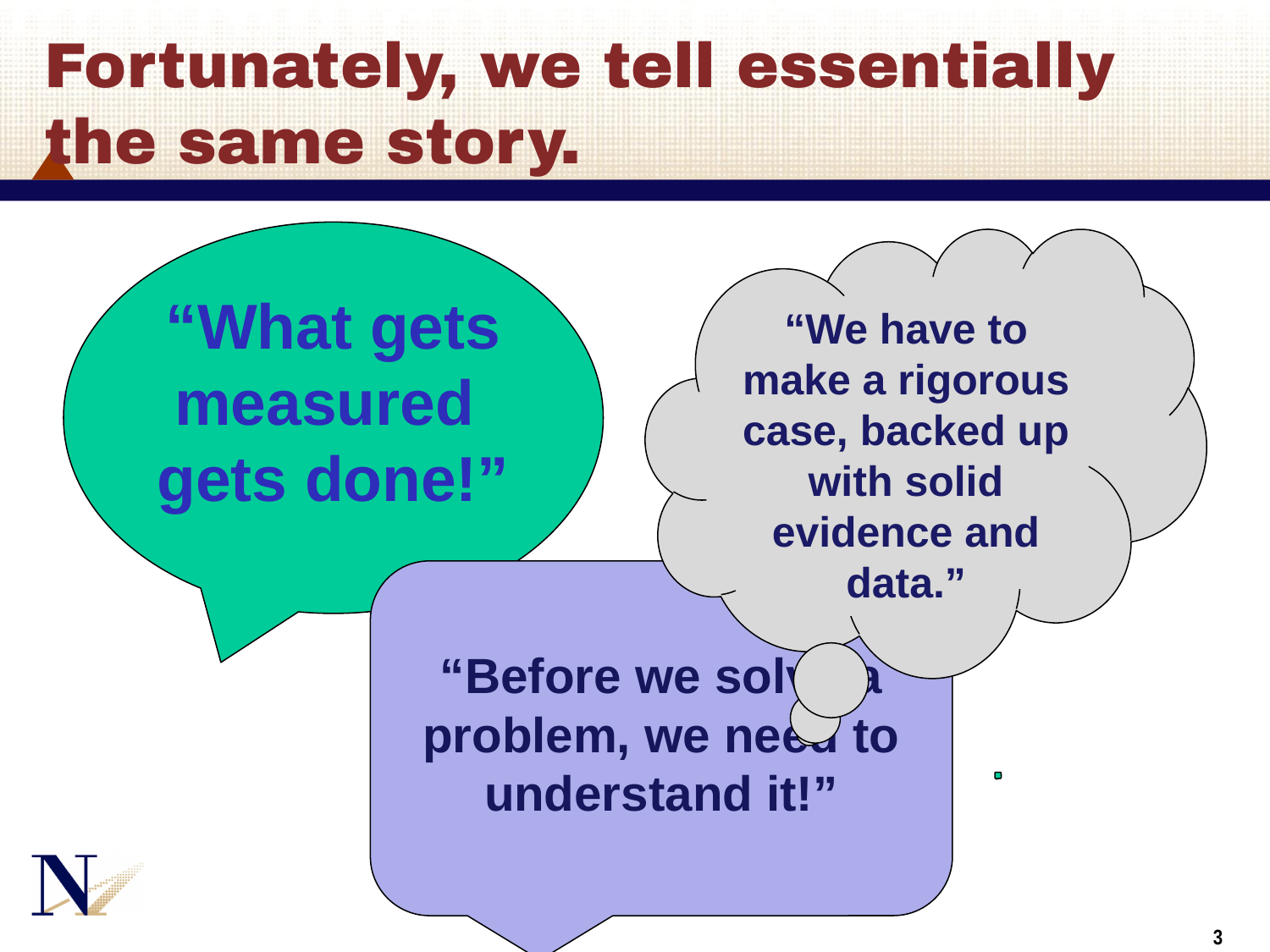

# Fortunately, we tell essentially the same story.
“What gets measured  gets done!”
“We have to make a rigorous case, backed up with solid evidence and data.”

“Before we solve a problem, we need to understand it!”

3